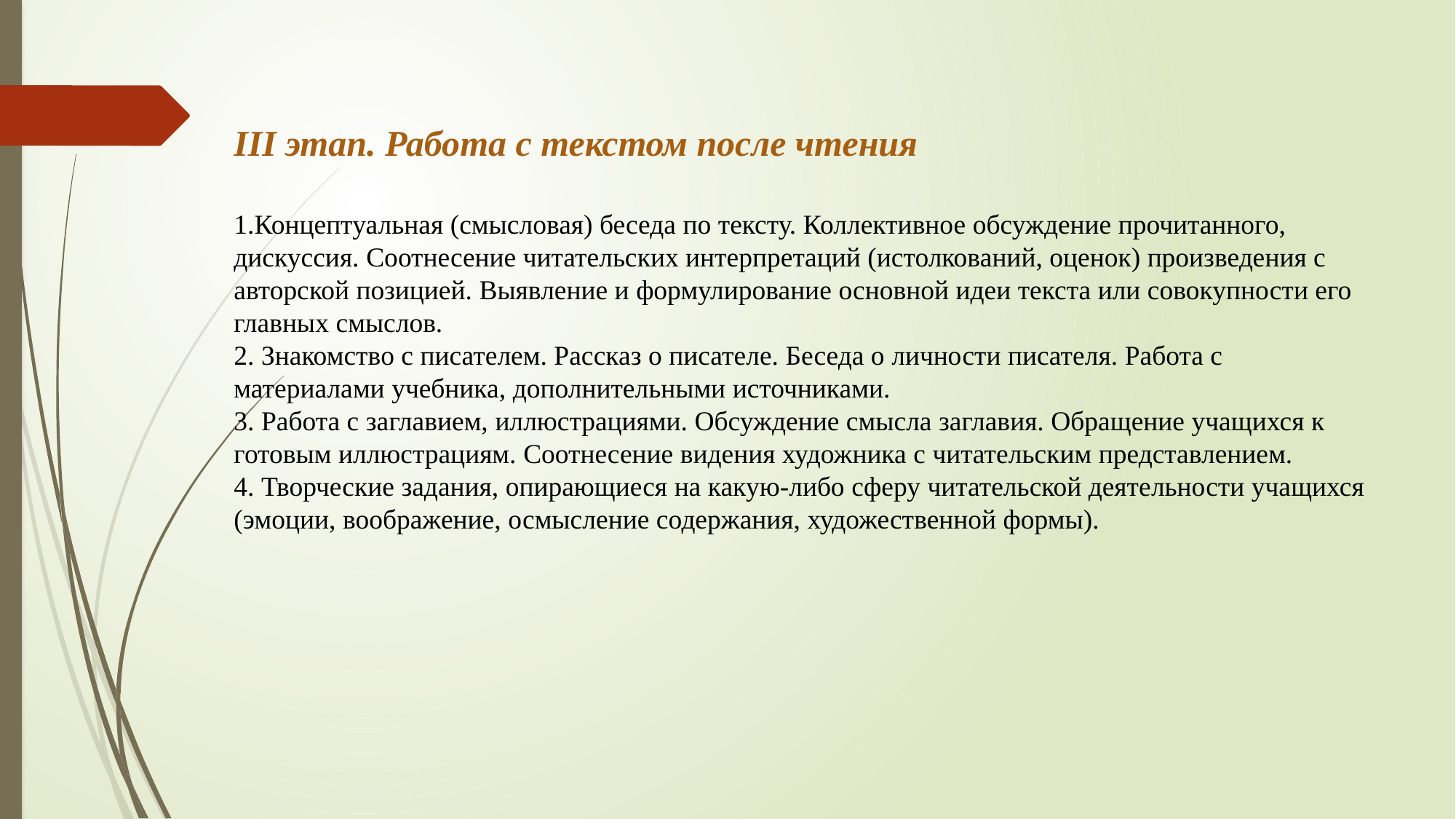

III этап. Работа с текстом после чтения

1.Концептуальная (смысловая) беседа по тексту. Коллективное обсуждение прочитанного, дискуссия. Соотнесение читательских интерпретаций (истолкований, оценок) произведения с авторской позицией. Выявление и формулирование основной идеи текста или совокупности его главных смыслов.
2. Знакомство с писателем. Рассказ о писателе. Беседа о личности писателя. Работа с материалами учебника, дополнительными источниками.
3. Работа с заглавием, иллюстрациями. Обсуждение смысла заглавия. Обращение учащихся к готовым иллюстрациям. Соотнесение видения художника с читательским представлением.
4. Творческие задания, опирающиеся на какую-либо сферу читательской деятельности учащихся (эмоции, воображение, осмысление содержания, художественной формы).